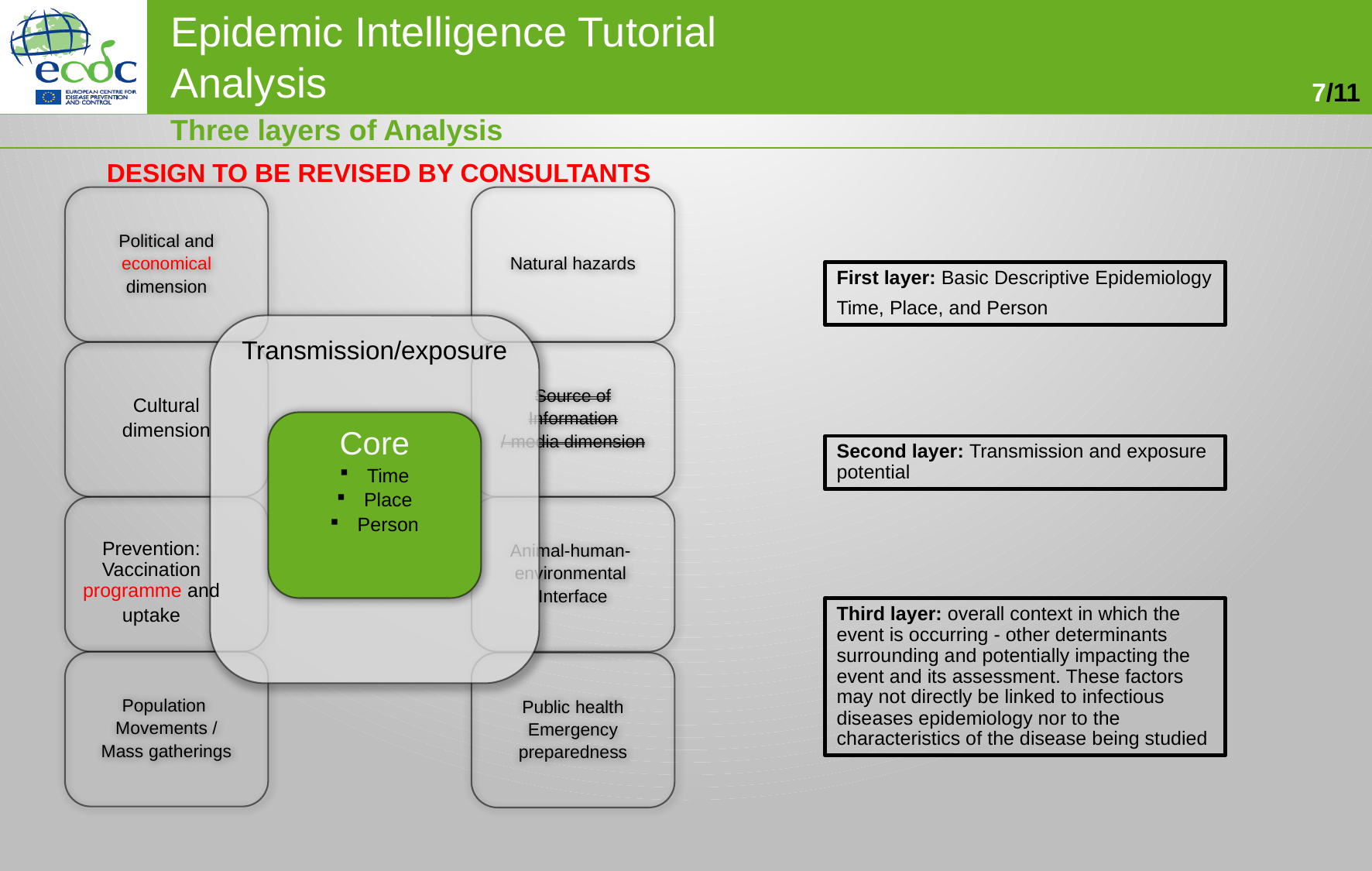

Three layers of Analysis
DESIGN TO BE REVISED BY CONSULTANTS
Political and
economical
dimension
Natural hazards
First layer: Basic Descriptive Epidemiology
Time, Place, and Person
Transmission/exposure

Source of
Information
/ media dimension
Cultural
dimension
Core
 Time
 Place
 Person
Second layer: Transmission and exposure potential

Animal-human-
environmental
Interface
Prevention: Vaccination programme and
uptake
Third layer: overall context in which the event is occurring - other determinants surrounding and potentially impacting the event and its assessment. These factors may not directly be linked to infectious diseases epidemiology nor to the characteristics of the disease being studied
Population
Movements /
Mass gatherings
Public health
Emergency
preparedness